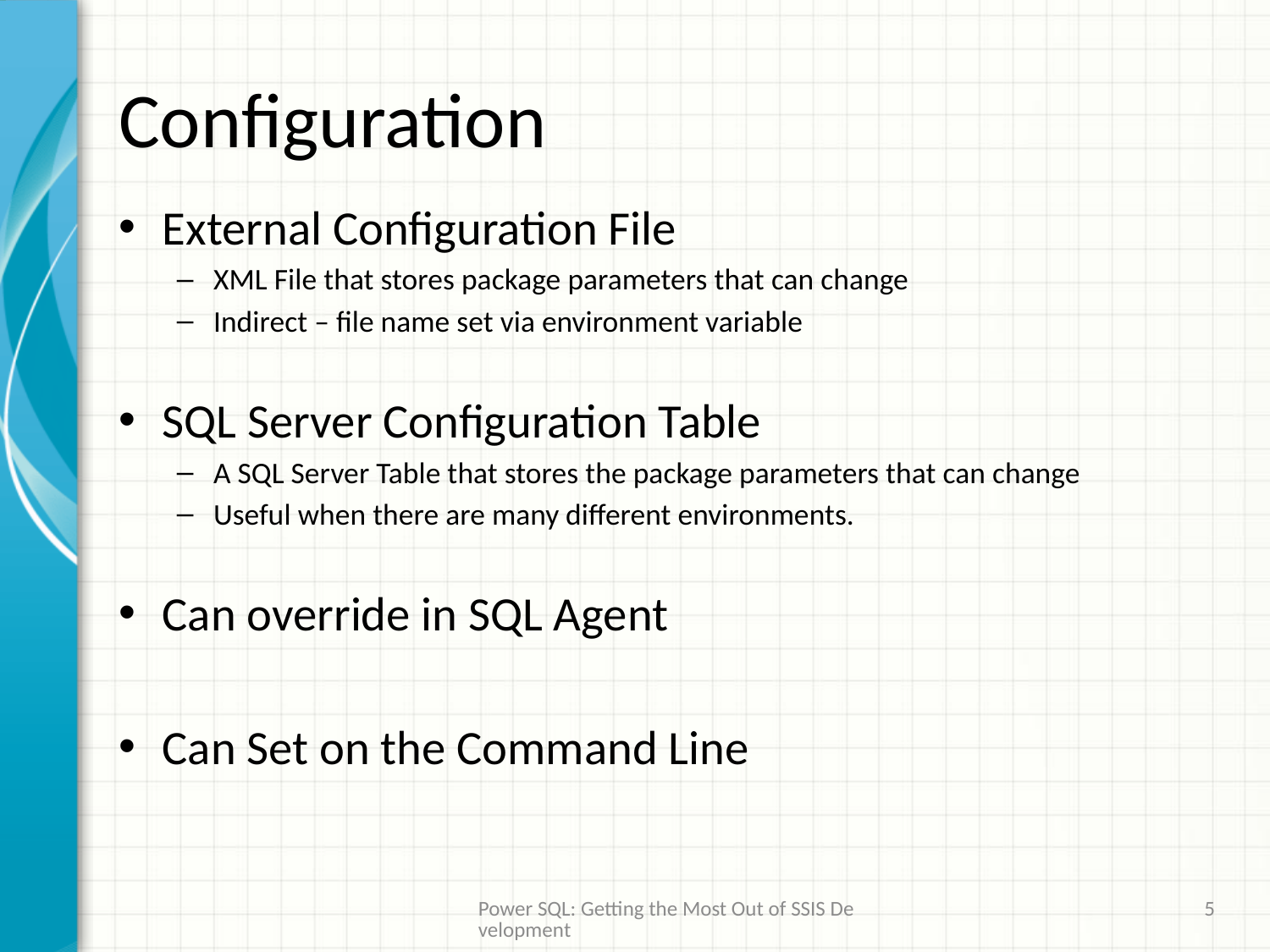

# Configuration
External Configuration File
XML File that stores package parameters that can change
Indirect – file name set via environment variable

SQL Server Configuration Table
A SQL Server Table that stores the package parameters that can change
Useful when there are many different environments.

Can override in SQL Agent

Can Set on the Command Line
Power SQL: Getting the Most Out of SSIS Development
5